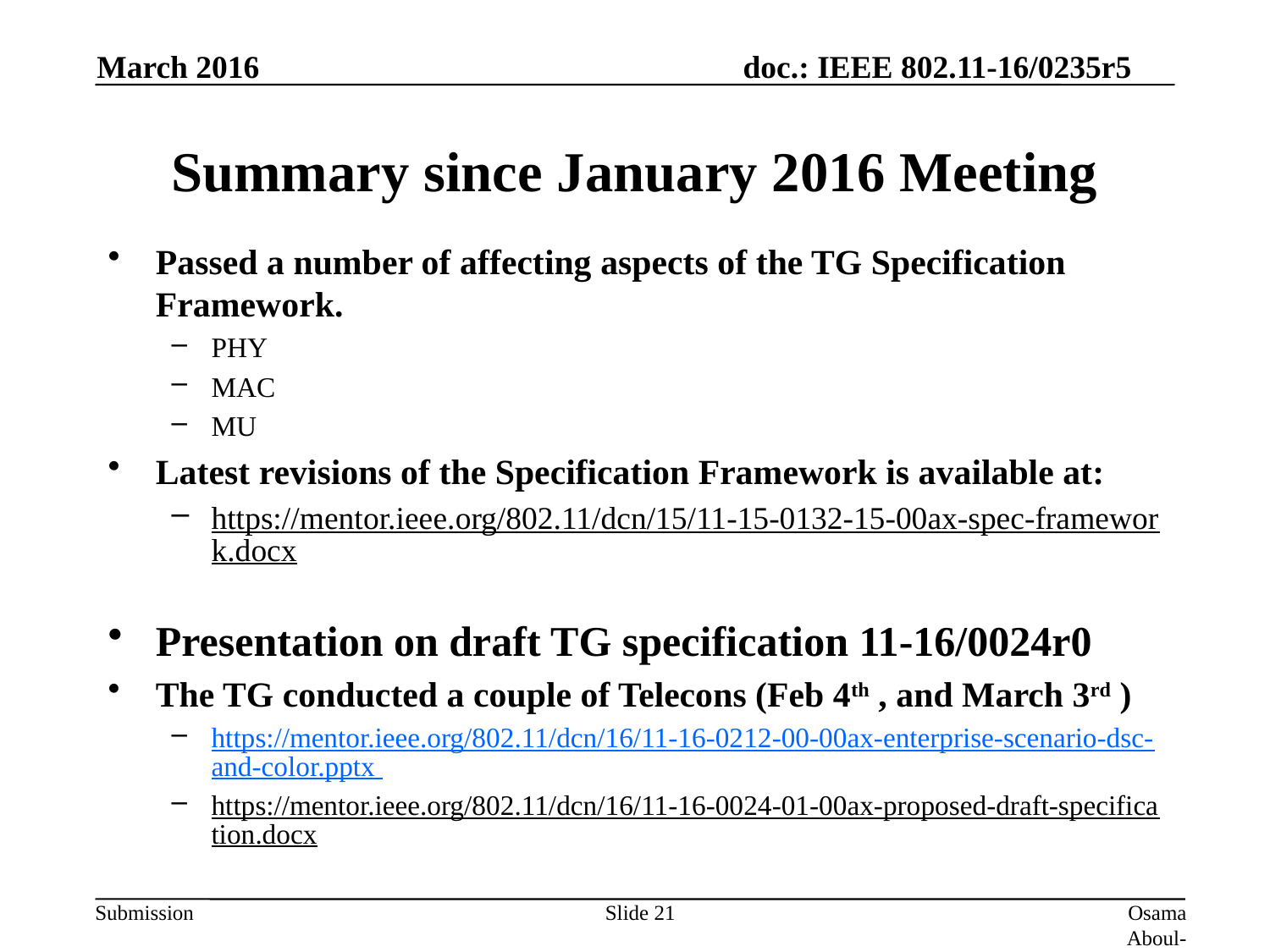

March 2016
# Summary since January 2016 Meeting
Passed a number of affecting aspects of the TG Specification Framework.
PHY
MAC
MU
Latest revisions of the Specification Framework is available at:
https://mentor.ieee.org/802.11/dcn/15/11-15-0132-15-00ax-spec-framework.docx
Presentation on draft TG specification 11-16/0024r0
The TG conducted a couple of Telecons (Feb 4th , and March 3rd )
https://mentor.ieee.org/802.11/dcn/16/11-16-0212-00-00ax-enterprise-scenario-dsc-and-color.pptx
https://mentor.ieee.org/802.11/dcn/16/11-16-0024-01-00ax-proposed-draft-specification.docx
Slide 21
Osama Aboul-Magd (Huawei Technologies)